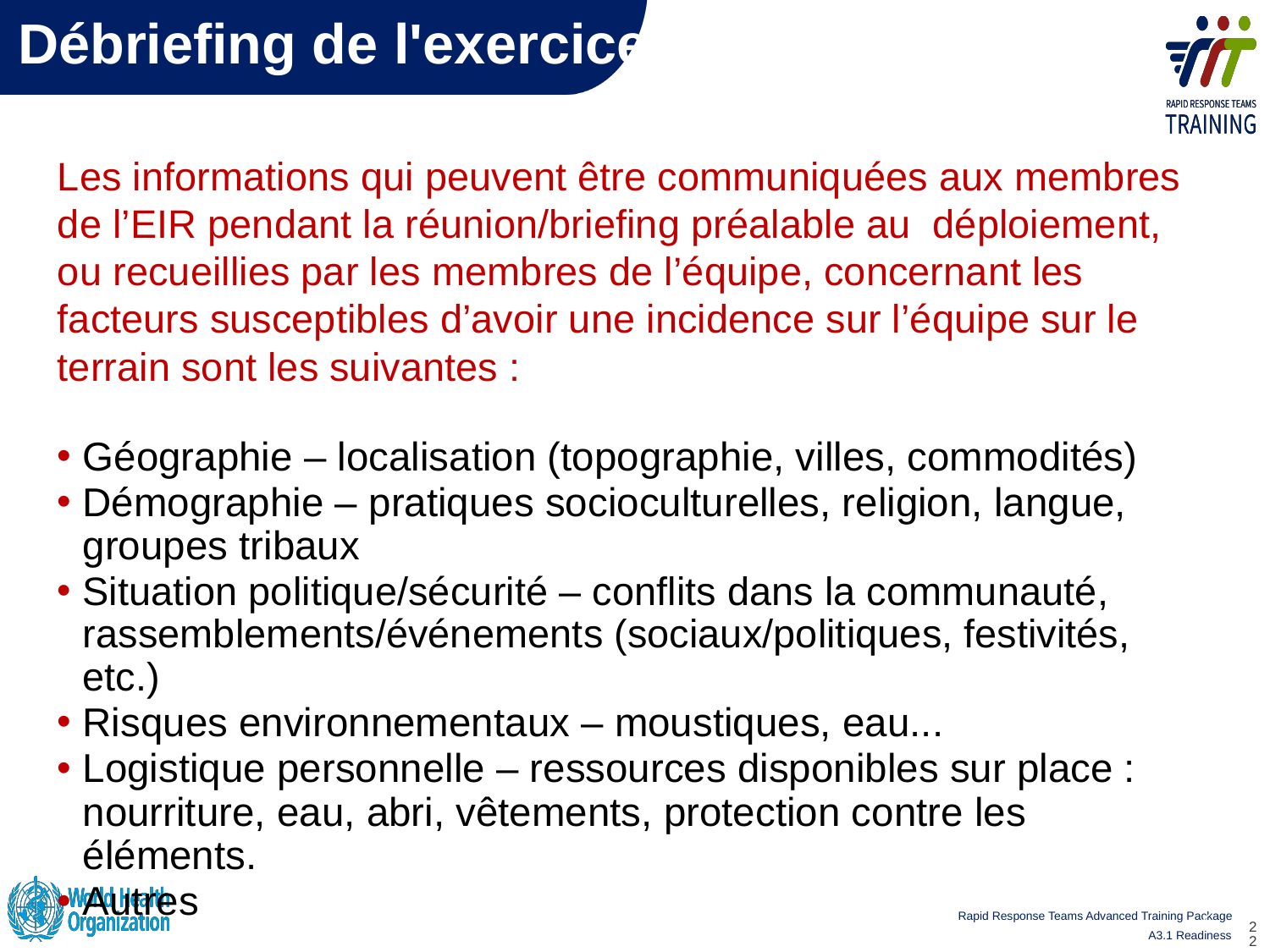

Débriefing de l'exercice
Les informations qui peuvent être communiquées aux membres de l’EIR pendant la réunion/briefing préalable au  déploiement, ou recueillies par les membres de l’équipe, concernant les facteurs susceptibles d’avoir une incidence sur l’équipe sur le terrain sont les suivantes :

Géographie – localisation (topographie, villes, commodités)
Démographie – pratiques socioculturelles, religion, langue, groupes tribaux
Situation politique/sécurité – conflits dans la communauté, rassemblements/événements (sociaux/politiques, festivités, etc.)
Risques environnementaux – moustiques, eau...
Logistique personnelle – ressources disponibles sur place : nourriture, eau, abri, vêtements, protection contre les éléments.
Autres

22